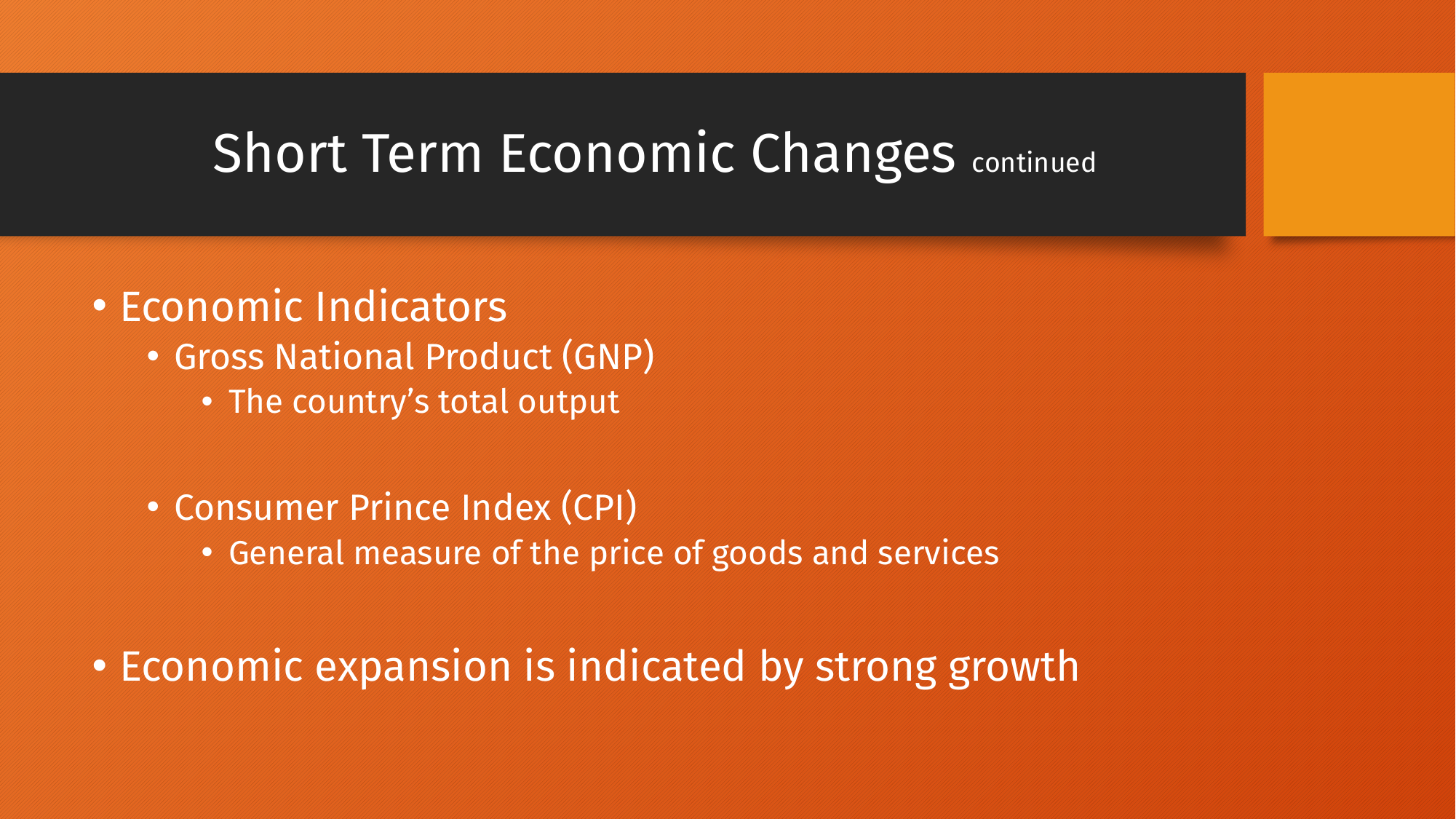

# Short Term Economic Changes continued
Economic Indicators
Gross National Product (GNP)
The country’s total output

Consumer Prince Index (CPI)
General measure of the price of goods and services

Economic expansion is indicated by strong growth